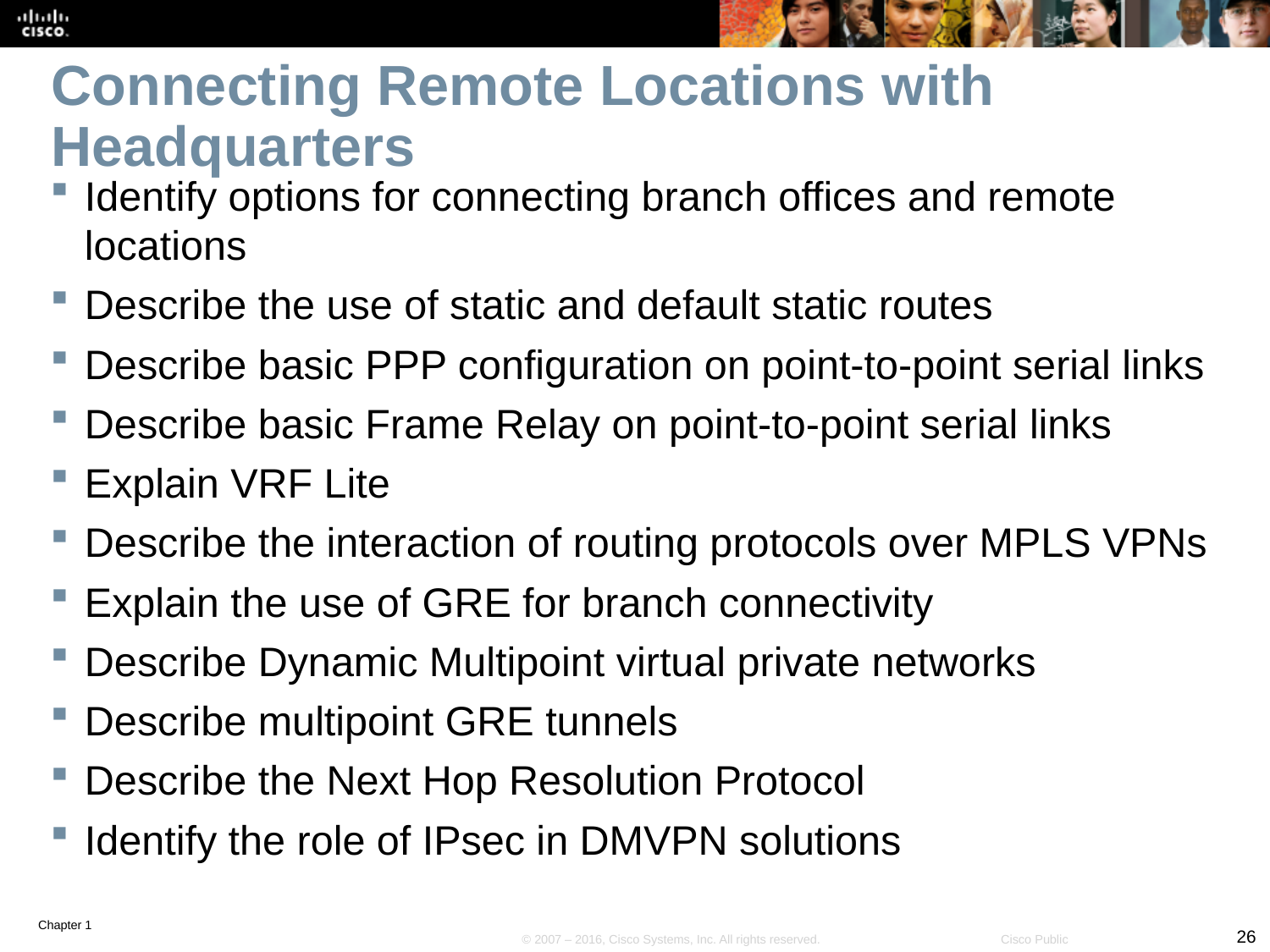

# Connecting Remote Locations with Headquarters
Identify options for connecting branch offices and remote locations
Describe the use of static and default static routes
Describe basic PPP configuration on point-to-point serial links
Describe basic Frame Relay on point-to-point serial links
Explain VRF Lite
Describe the interaction of routing protocols over MPLS VPNs
Explain the use of GRE for branch connectivity
Describe Dynamic Multipoint virtual private networks
Describe multipoint GRE tunnels
Describe the Next Hop Resolution Protocol
Identify the role of IPsec in DMVPN solutions